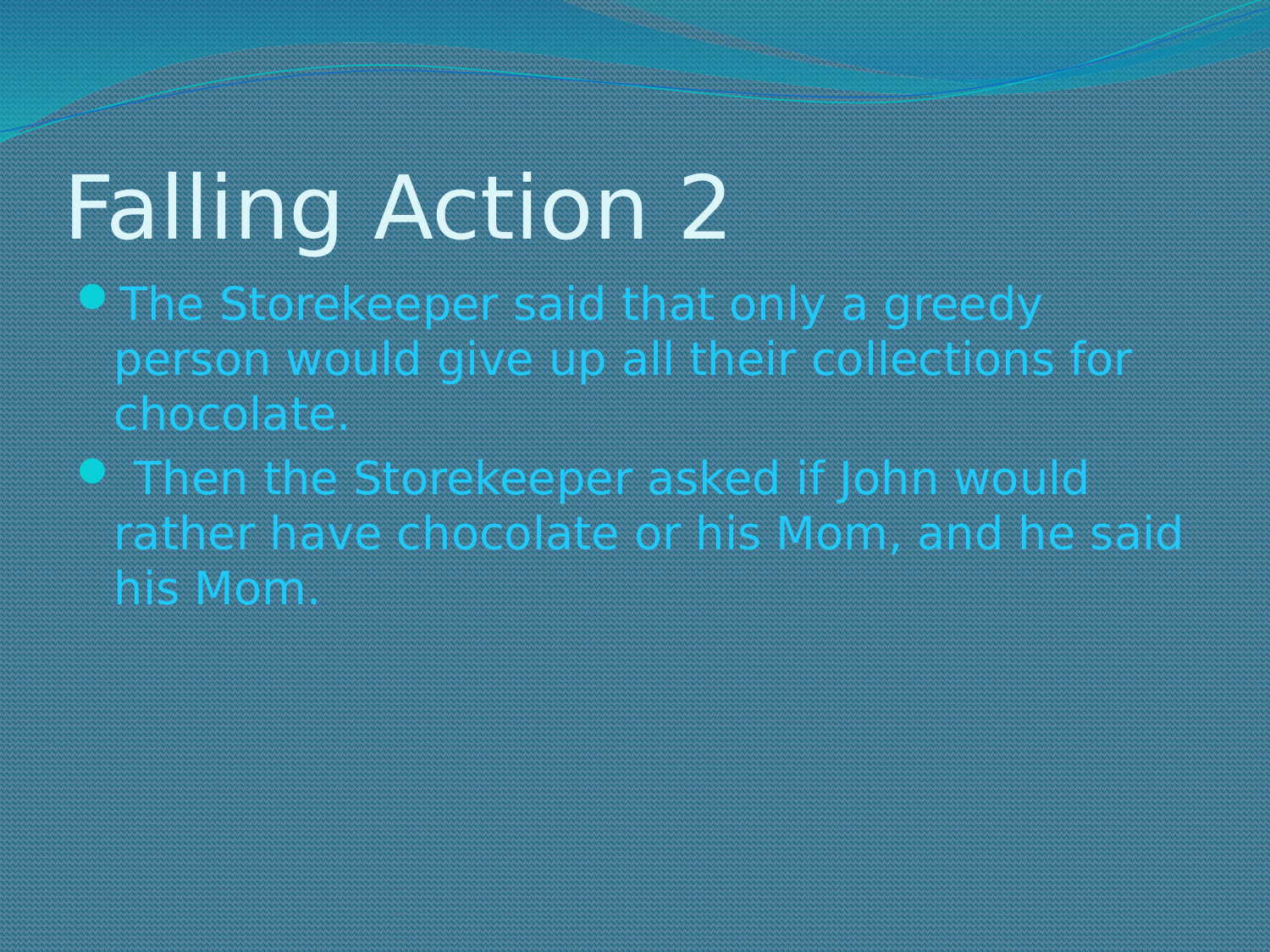

# Falling Action 2
The Storekeeper said that only a greedy person would give up all their collections for chocolate.
 Then the Storekeeper asked if John would rather have chocolate or his Mom, and he said his Mom.